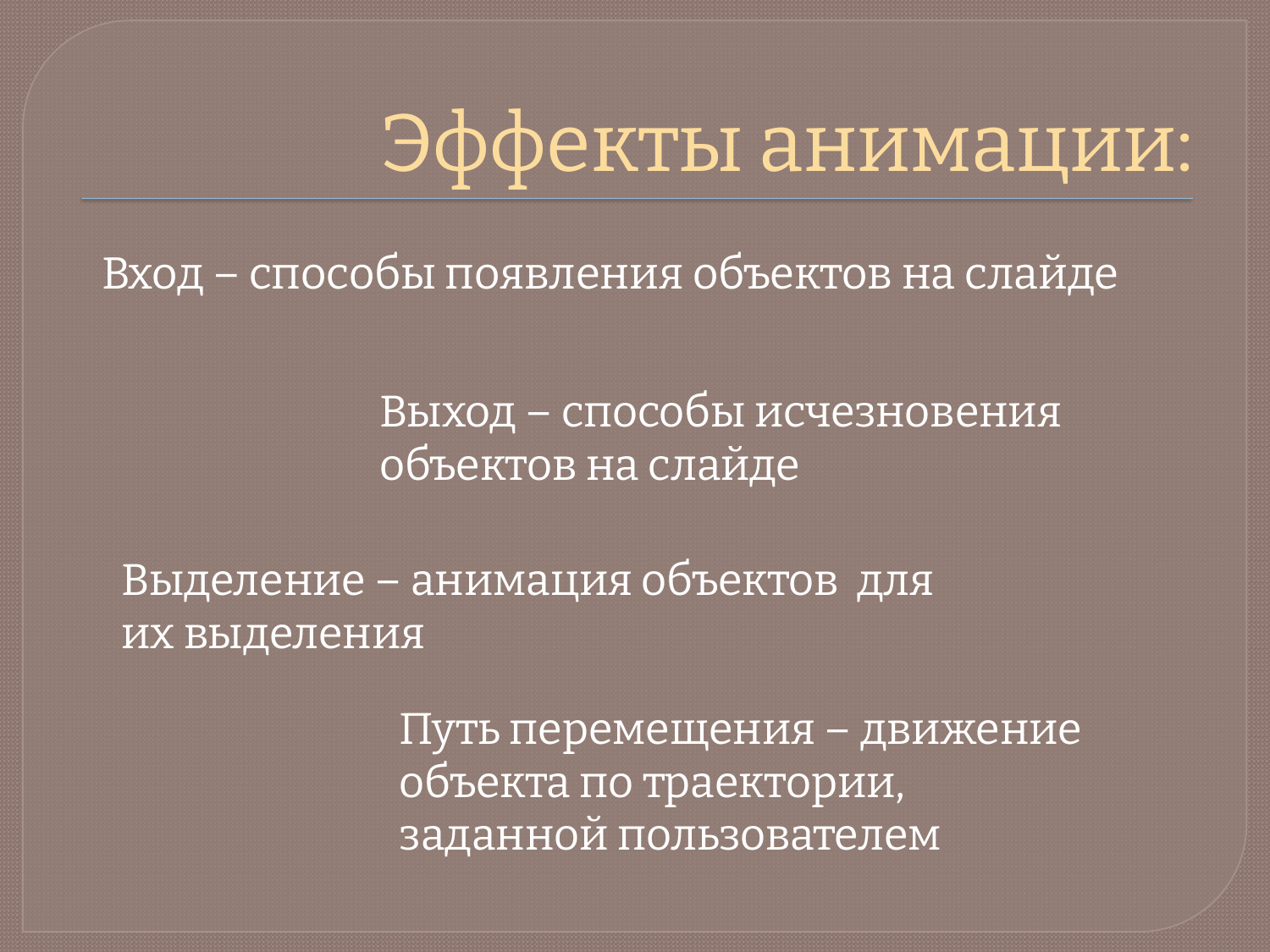

# Эффекты анимации:
Вход – способы появления объектов на слайде
Выход – способы исчезновения объектов на слайде
Выделение – анимация объектов  для их выделения
Путь перемещения – движение объекта по траектории, заданной пользователем